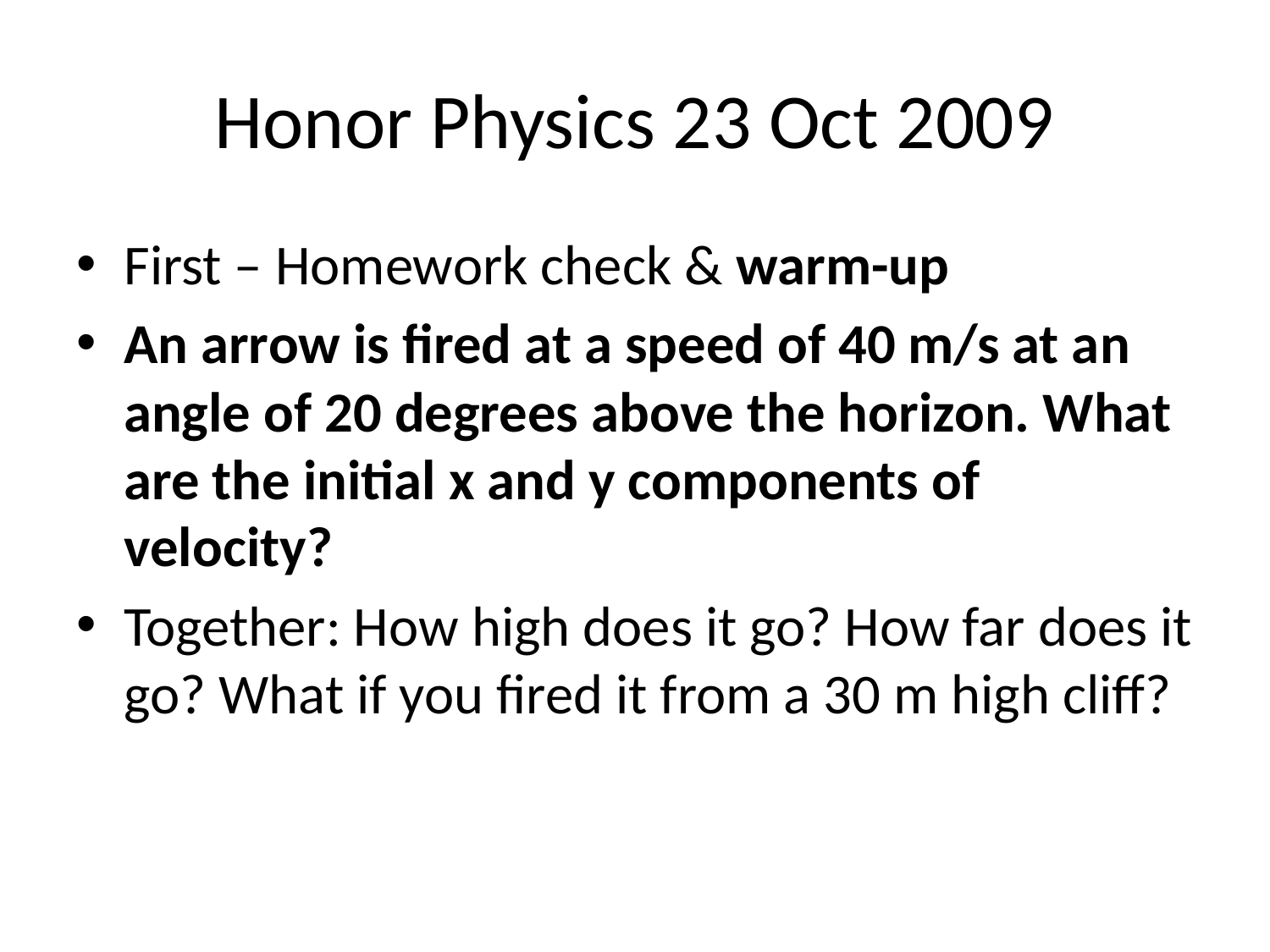

# Honor Physics 23 Oct 2009
First – Homework check & warm-up
An arrow is fired at a speed of 40 m/s at an angle of 20 degrees above the horizon. What are the initial x and y components of velocity?
Together: How high does it go? How far does it go? What if you fired it from a 30 m high cliff?